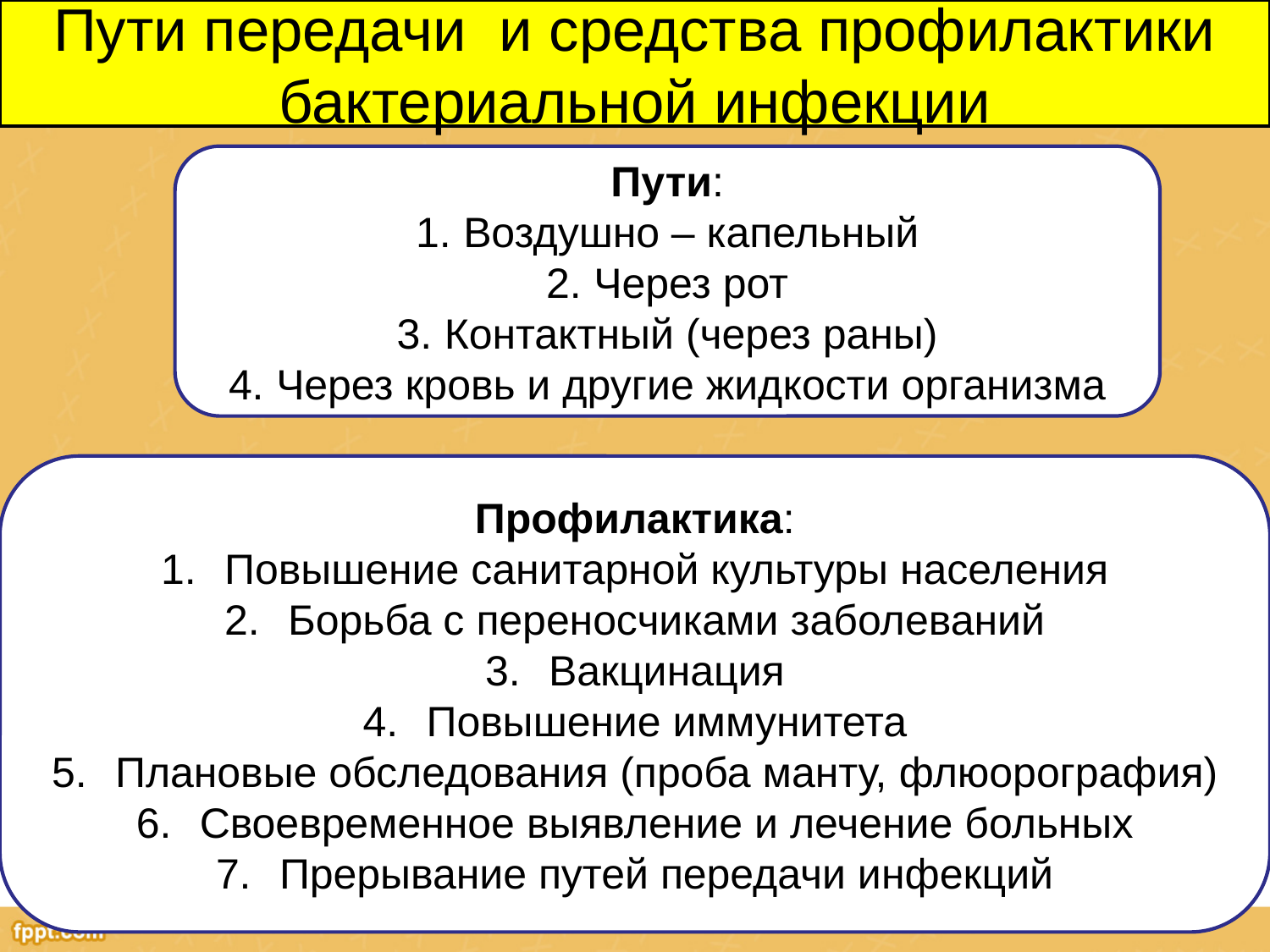

# Пути передачи  и средства профилактики бактериальной инфекции
Пути:
Воздушно – капельный
Через рот
Контактный (через раны)
Через кровь и другие жидкости организма
Профилактика:
Повышение санитарной культуры населения
Борьба с переносчиками заболеваний
Вакцинация
Повышение иммунитета
Плановые обследования (проба манту, флюорография)
Своевременное выявление и лечение больных
Прерывание путей передачи инфекций